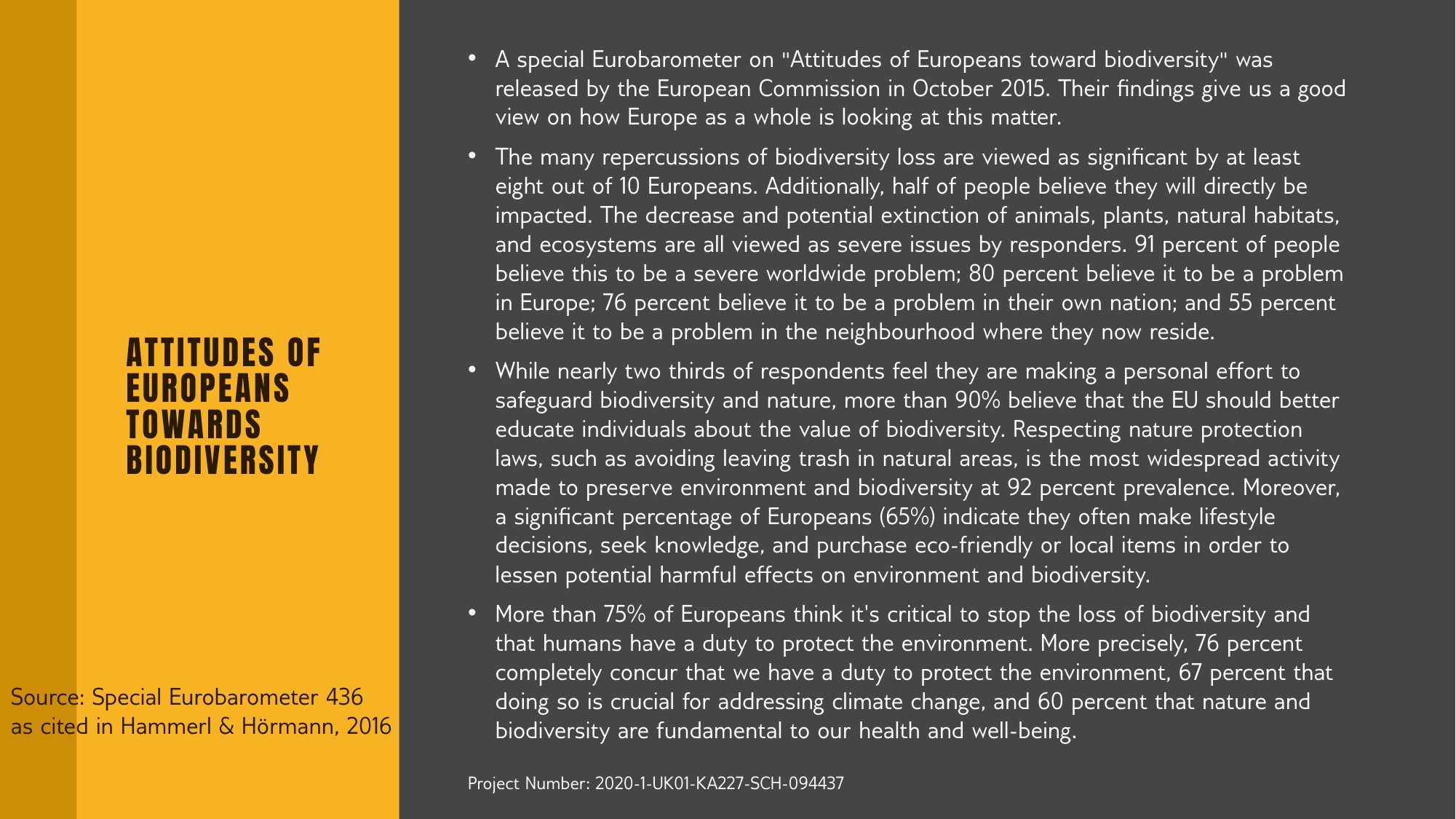

A special Eurobarometer on "Attitudes of Europeans toward biodiversity" was released by the European Commission in October 2015. Their findings give us a good view on how Europe as a whole is looking at this matter.
The many repercussions of biodiversity loss are viewed as significant by at least eight out of 10 Europeans. Additionally, half of people believe they will directly be impacted. The decrease and potential extinction of animals, plants, natural habitats, and ecosystems are all viewed as severe issues by responders. 91 percent of people believe this to be a severe worldwide problem; 80 percent believe it to be a problem in Europe; 76 percent believe it to be a problem in their own nation; and 55 percent believe it to be a problem in the neighbourhood where they now reside.
While nearly two thirds of respondents feel they are making a personal effort to safeguard biodiversity and nature, more than 90% believe that the EU should better educate individuals about the value of biodiversity. Respecting nature protection laws, such as avoiding leaving trash in natural areas, is the most widespread activity made to preserve environment and biodiversity at 92 percent prevalence. Moreover, a significant percentage of Europeans (65%) indicate they often make lifestyle decisions, seek knowledge, and purchase eco-friendly or local items in order to lessen potential harmful effects on environment and biodiversity.
More than 75% of Europeans think it's critical to stop the loss of biodiversity and that humans have a duty to protect the environment. More precisely, 76 percent completely concur that we have a duty to protect the environment, 67 percent that doing so is crucial for addressing climate change, and 60 percent that nature and biodiversity are fundamental to our health and well-being.
# Attitudes of Europeans towards biodiversity
Source: Special Eurobarometer 436
as cited in Hammerl & Hörmann, 2016
Project Number: 2020-1-UK01-KA227-SCH-094437